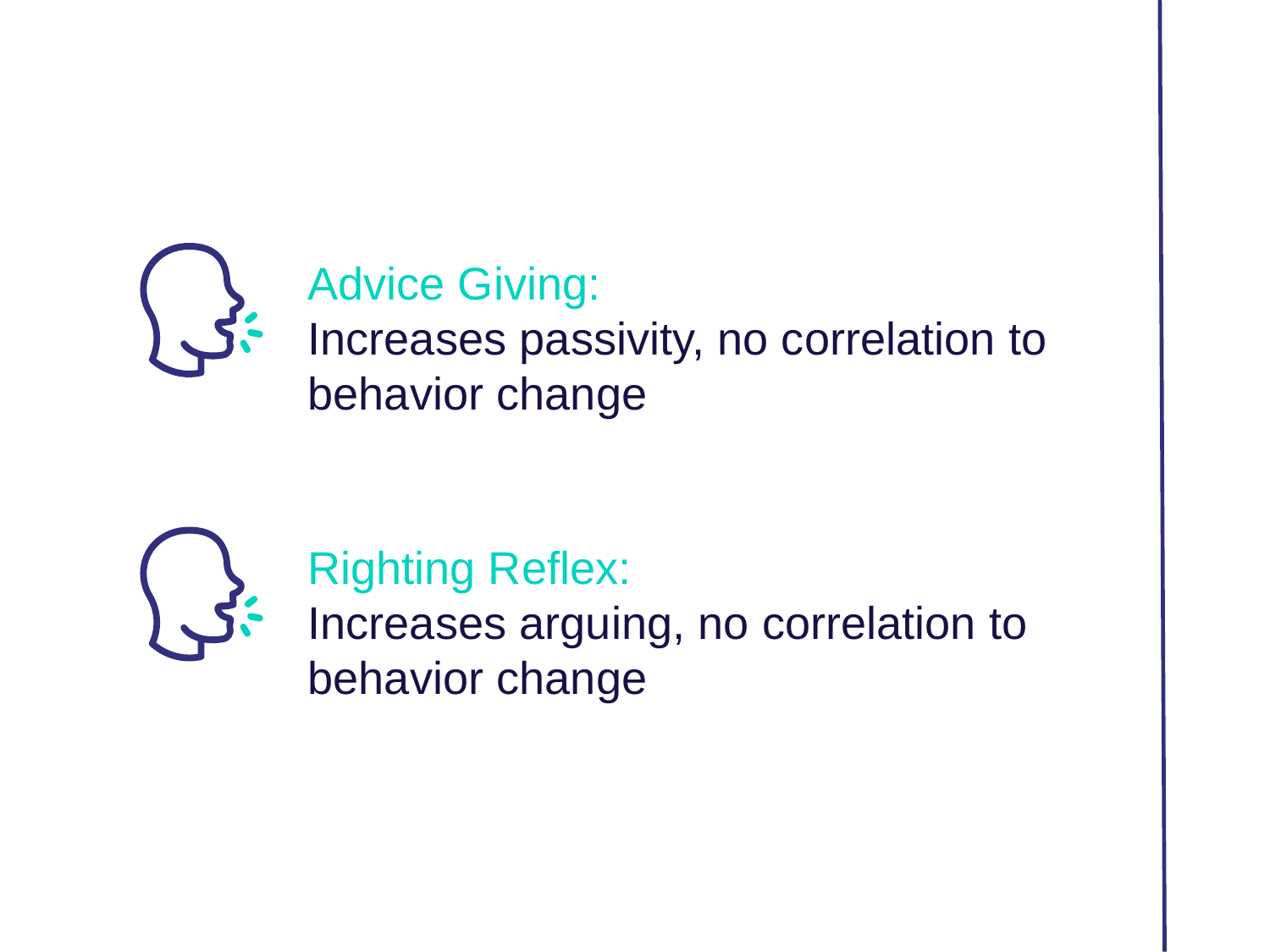

Advice Giving:
Increases passivity, no correlation to behavior change

Righting Reflex:
Increases arguing, no correlation to behavior change